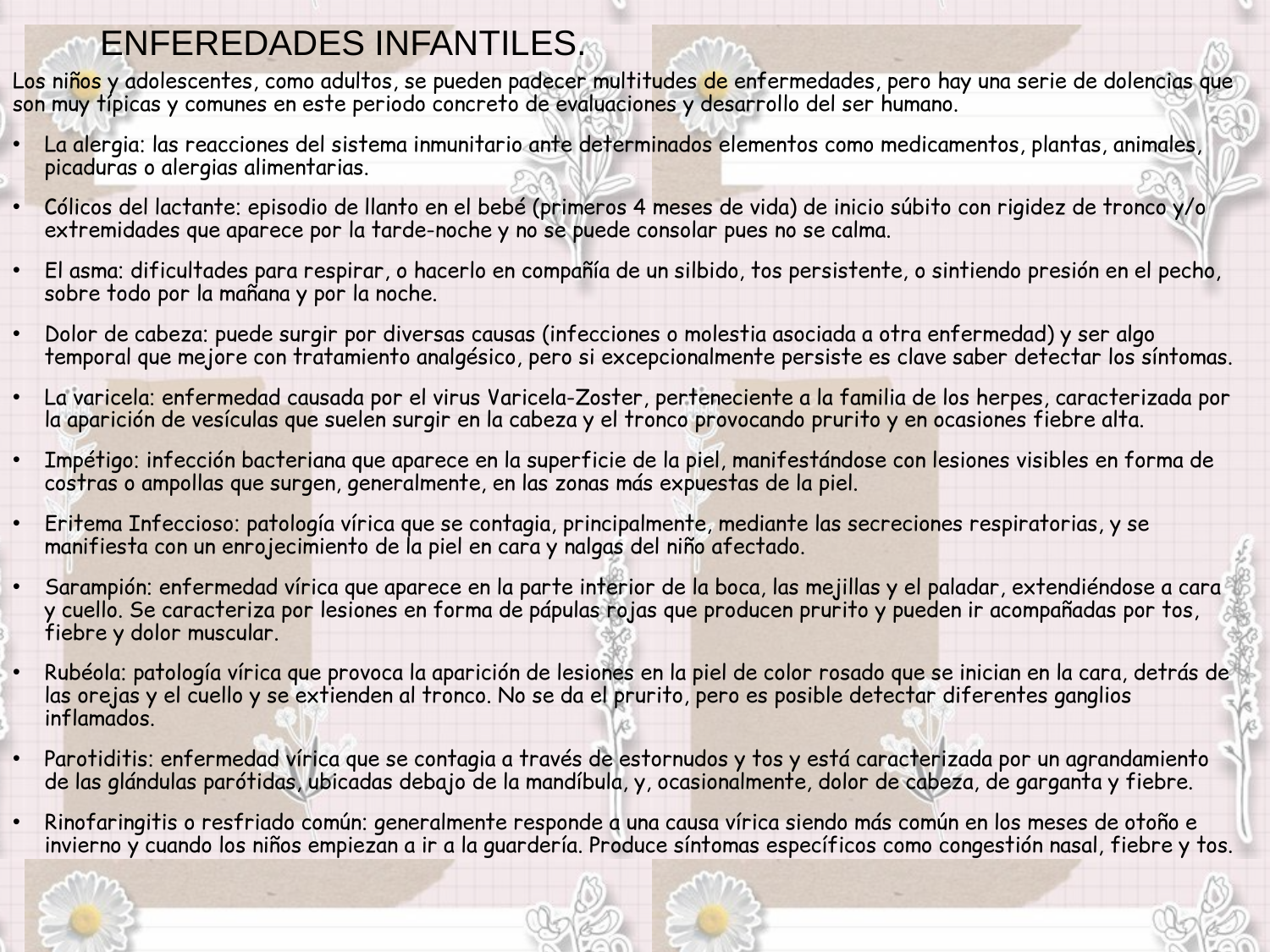

# ENFEREDADES INFANTILES.
Los niños y adolescentes, como adultos, se pueden padecer multitudes de enfermedades, pero hay una serie de dolencias que son muy típicas y comunes en este periodo concreto de evaluaciones y desarrollo del ser humano.
La alergia: las reacciones del sistema inmunitario ante determinados elementos como medicamentos, plantas, animales, picaduras o alergias alimentarias.
Cólicos del lactante: episodio de llanto en el bebé (primeros 4 meses de vida) de inicio súbito con rigidez de tronco y/o extremidades que aparece por la tarde-noche y no se puede consolar pues no se calma.
El asma: dificultades para respirar, o hacerlo en compañía de un silbido, tos persistente, o sintiendo presión en el pecho, sobre todo por la mañana y por la noche.
Dolor de cabeza: puede surgir por diversas causas (infecciones o molestia asociada a otra enfermedad) y ser algo temporal que mejore con tratamiento analgésico, pero si excepcionalmente persiste es clave saber detectar los síntomas.
La varicela: enfermedad causada por el virus Varicela-Zoster, perteneciente a la familia de los herpes, caracterizada por la aparición de vesículas que suelen surgir en la cabeza y el tronco provocando prurito y en ocasiones fiebre alta.
Impétigo: infección bacteriana que aparece en la superficie de la piel, manifestándose con lesiones visibles en forma de costras o ampollas que surgen, generalmente, en las zonas más expuestas de la piel.
Eritema Infeccioso: patología vírica que se contagia, principalmente, mediante las secreciones respiratorias, y se manifiesta con un enrojecimiento de la piel en cara y nalgas del niño afectado.
Sarampión: enfermedad vírica que aparece en la parte interior de la boca, las mejillas y el paladar, extendiéndose a cara y cuello. Se caracteriza por lesiones en forma de pápulas rojas que producen prurito y pueden ir acompañadas por tos, fiebre y dolor muscular.
Rubéola: patología vírica que provoca la aparición de lesiones en la piel de color rosado que se inician en la cara, detrás de las orejas y el cuello y se extienden al tronco. No se da el prurito, pero es posible detectar diferentes ganglios inflamados.
Parotiditis: enfermedad vírica que se contagia a través de estornudos y tos y está caracterizada por un agrandamiento de las glándulas parótidas, ubicadas debajo de la mandíbula, y, ocasionalmente, dolor de cabeza, de garganta y fiebre.
Rinofaringitis o resfriado común: generalmente responde a una causa vírica siendo más común en los meses de otoño e invierno y cuando los niños empiezan a ir a la guardería. Produce síntomas específicos como congestión nasal, fiebre y tos.